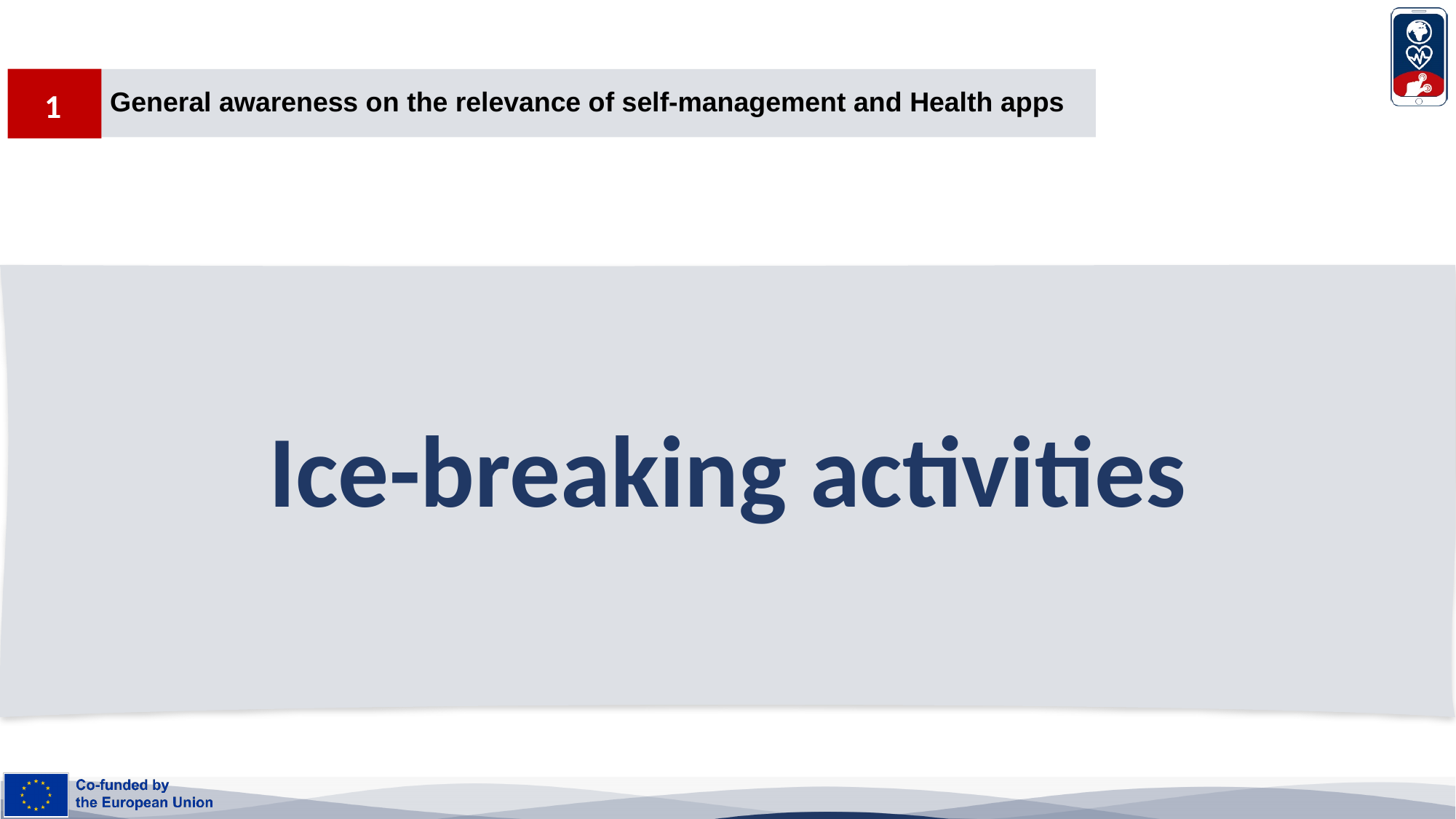

1

General awareness on the relevance of self-management and Health apps
10
1
# Ice-breaking activities